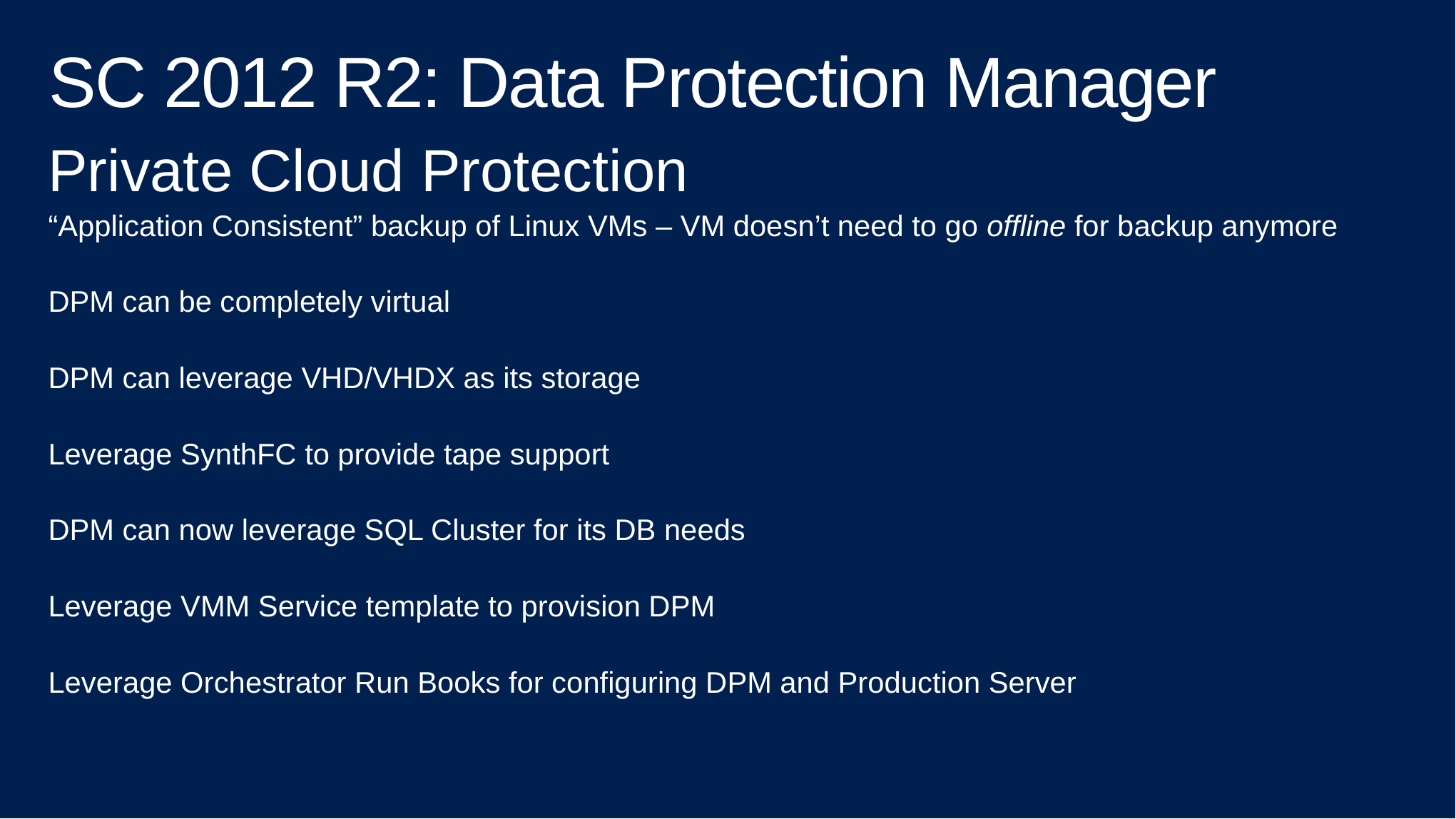

# SC 2012 R2: Data Protection Manager
Private Cloud Protection
“Application Consistent” backup of Linux VMs – VM doesn’t need to go offline for backup anymore

DPM can be completely virtual

DPM can leverage VHD/VHDX as its storage

Leverage SynthFC to provide tape support

DPM can now leverage SQL Cluster for its DB needs

Leverage VMM Service template to provision DPM

Leverage Orchestrator Run Books for configuring DPM and Production Server